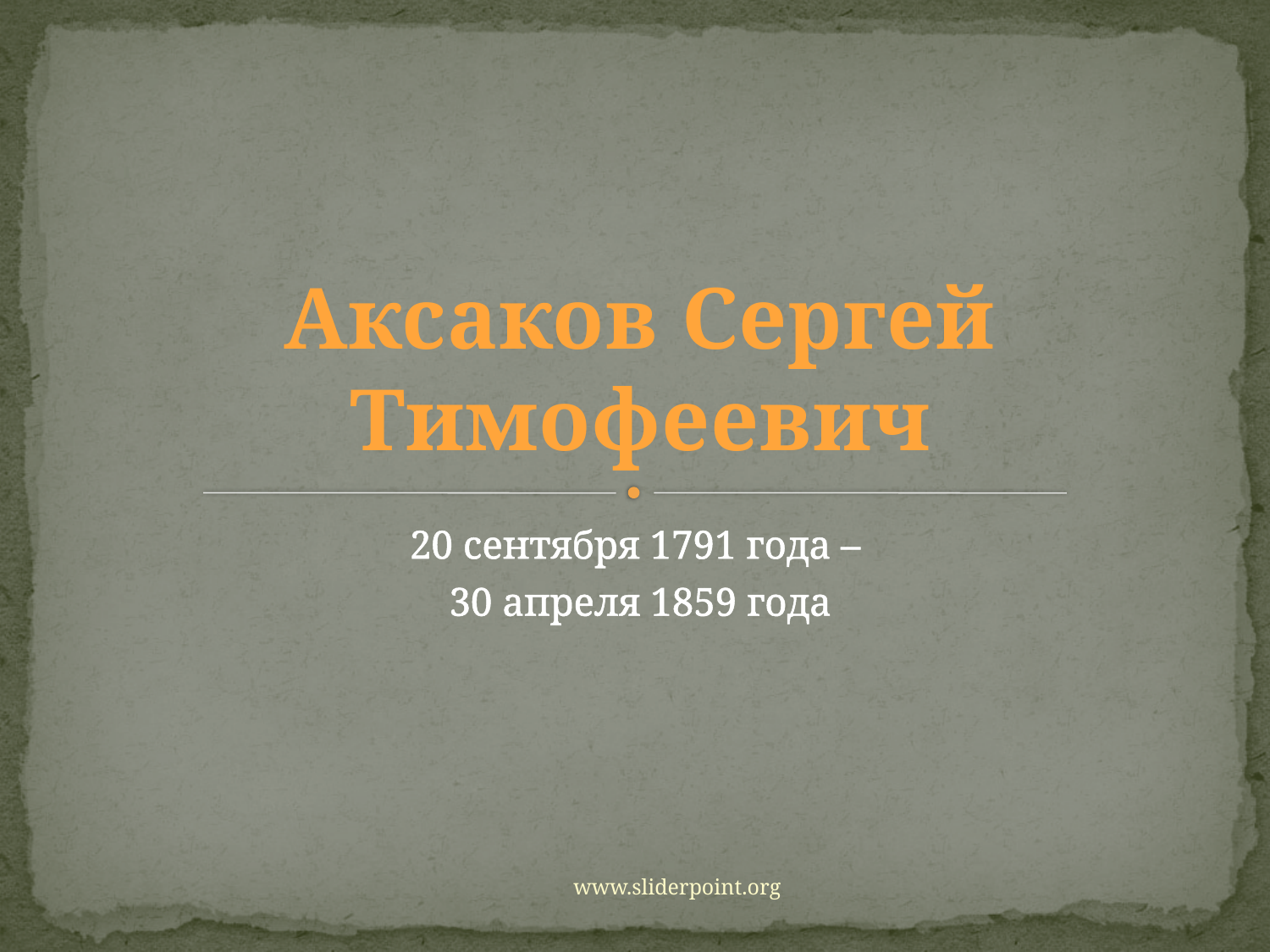

# Аксаков Сергей Тимофеевич
20 сентября 1791 года –
30 апреля 1859 года
www.sliderpoint.org